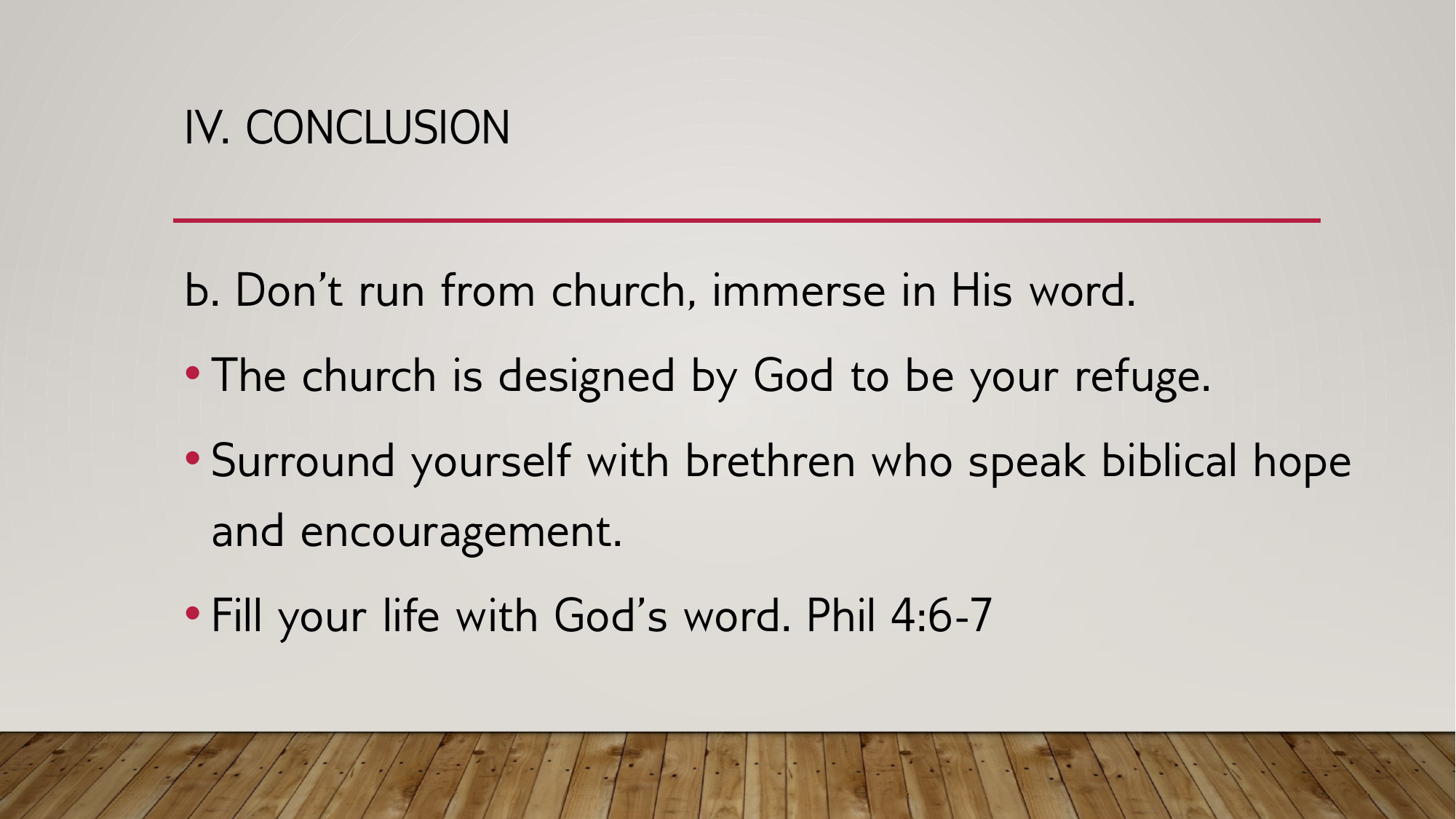

# Iv. conclusion
b. Don’t run from church, immerse in His word.
The church is designed by God to be your refuge.
Surround yourself with brethren who speak biblical hope and encouragement.
Fill your life with God’s word. Phil 4:6-7